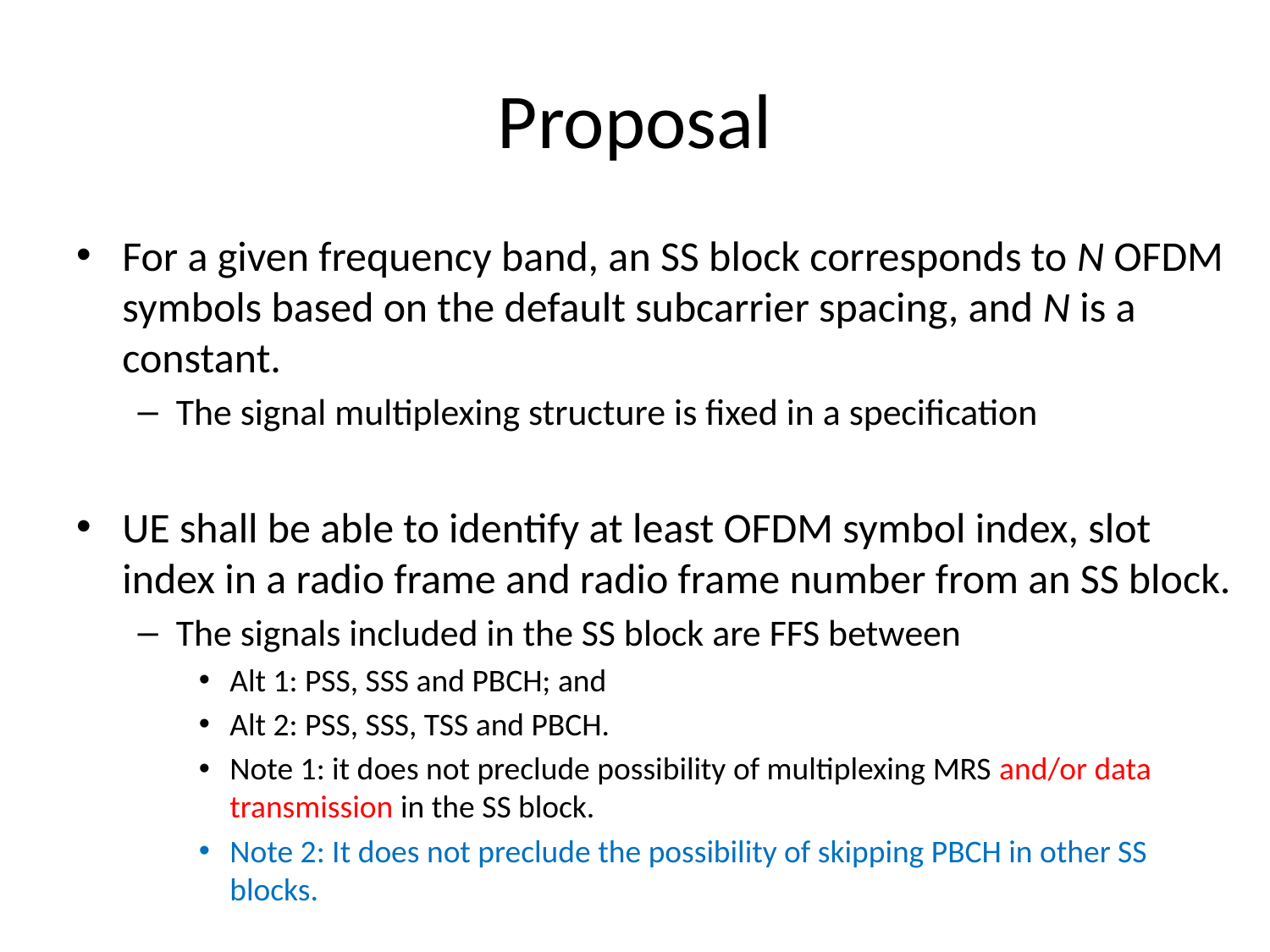

# Proposal
For a given frequency band, an SS block corresponds to N OFDM symbols based on the default subcarrier spacing, and N is a constant.
The signal multiplexing structure is fixed in a specification

UE shall be able to identify at least OFDM symbol index, slot index in a radio frame and radio frame number from an SS block.
The signals included in the SS block are FFS between
Alt 1: PSS, SSS and PBCH; and
Alt 2: PSS, SSS, TSS and PBCH.
Note 1: it does not preclude possibility of multiplexing MRS and/or data transmission in the SS block.
Note 2: It does not preclude the possibility of skipping PBCH in other SS blocks.